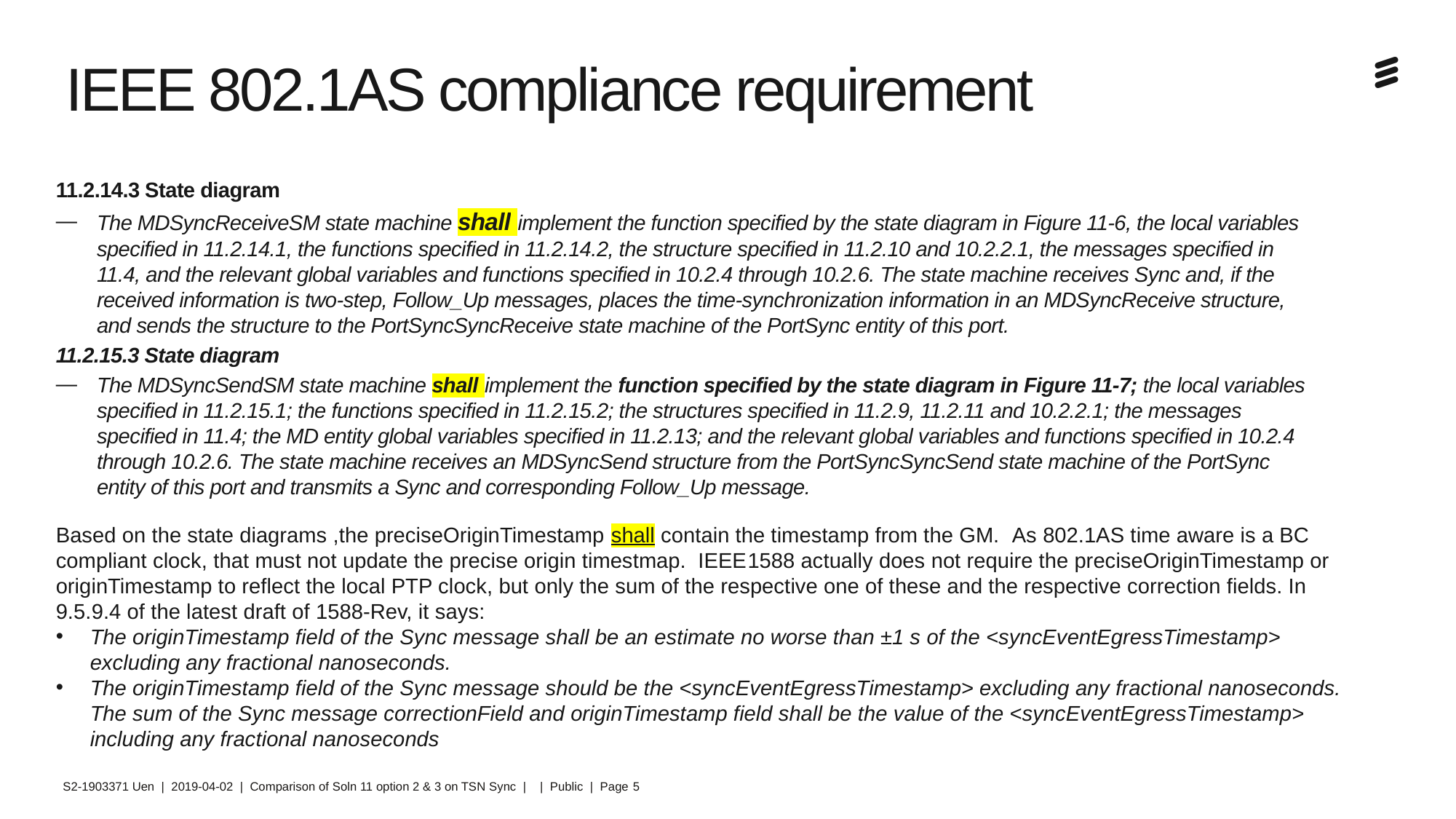

# IEEE 802.1AS compliance requirement
11.2.14.3 State diagram
The MDSyncReceiveSM state machine shall implement the function specified by the state diagram in Figure 11-6, the local variables specified in 11.2.14.1, the functions specified in 11.2.14.2, the structure specified in 11.2.10 and 10.2.2.1, the messages specified in 11.4, and the relevant global variables and functions specified in 10.2.4 through 10.2.6. The state machine receives Sync and, if the received information is two-step, Follow_Up messages, places the time-synchronization information in an MDSyncReceive structure, and sends the structure to the PortSyncSyncReceive state machine of the PortSync entity of this port.
11.2.15.3 State diagram
The MDSyncSendSM state machine shall implement the function specified by the state diagram in Figure 11-7; the local variables specified in 11.2.15.1; the functions specified in 11.2.15.2; the structures specified in 11.2.9, 11.2.11 and 10.2.2.1; the messages specified in 11.4; the MD entity global variables specified in 11.2.13; and the relevant global variables and functions specified in 10.2.4 through 10.2.6. The state machine receives an MDSyncSend structure from the PortSyncSyncSend state machine of the PortSync entity of this port and transmits a Sync and corresponding Follow_Up message.

Based on the state diagrams ,the preciseOriginTimestamp shall contain the timestamp from the GM.  As 802.1AS time aware is a BC compliant clock, that must not update the precise origin timestmap.  IEEE1588 actually does not require the preciseOriginTimestamp or originTimestamp to reflect the local PTP clock, but only the sum of the respective one of these and the respective correction fields. In 9.5.9.4 of the latest draft of 1588-Rev, it says:
The originTimestamp field of the Sync message shall be an estimate no worse than ±1 s of the <syncEventEgressTimestamp> excluding any fractional nanoseconds.
The originTimestamp field of the Sync message should be the <syncEventEgressTimestamp> excluding any fractional nanoseconds. The sum of the Sync message correctionField and originTimestamp field shall be the value of the <syncEventEgressTimestamp> including any fractional nanoseconds